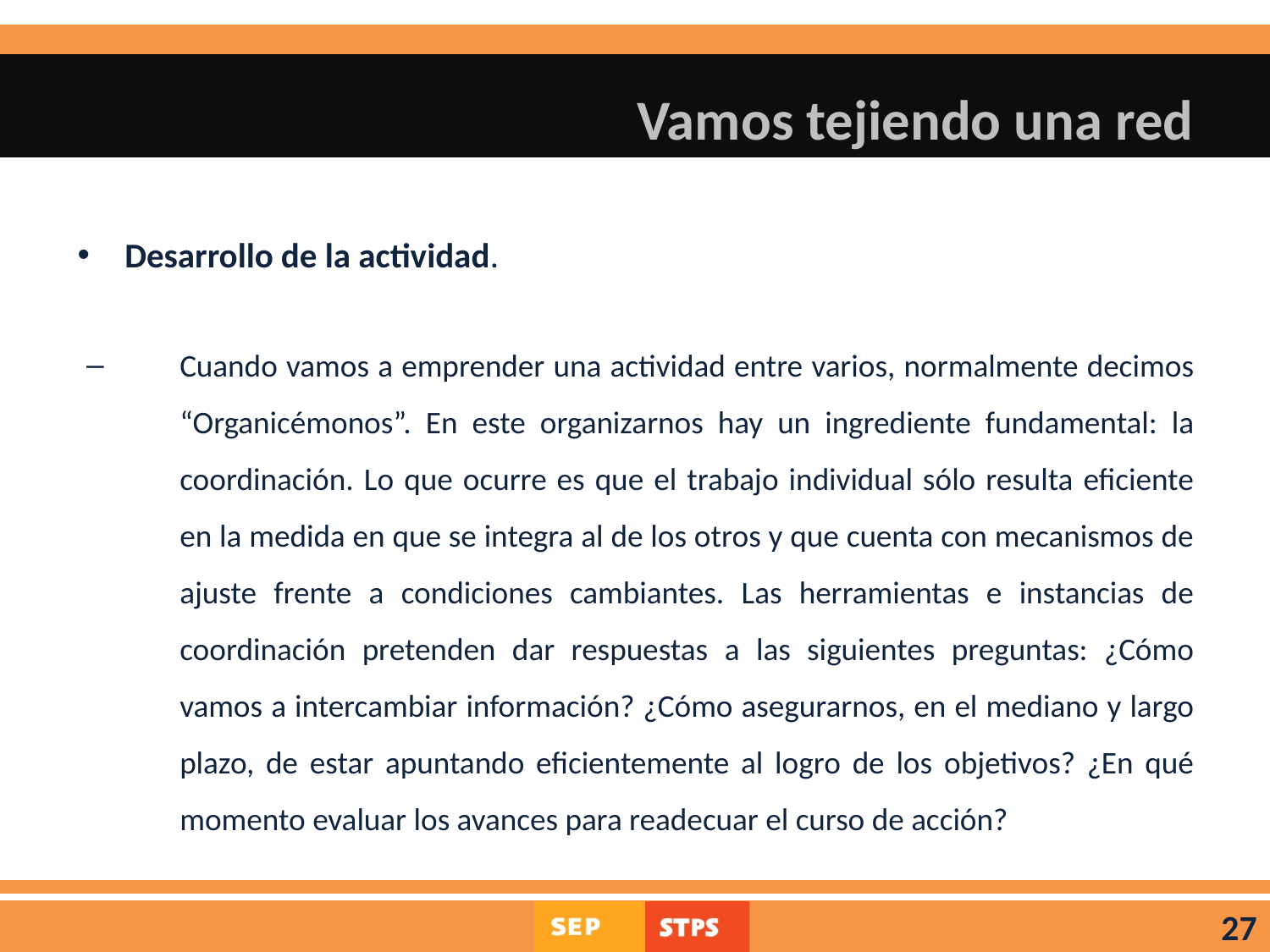

# Vamos tejiendo una red
Desarrollo de la actividad.

Cuando vamos a emprender una actividad entre varios, normalmente decimos “Organicémonos”. En este organizarnos hay un ingrediente fundamental: la coordinación. Lo que ocurre es que el trabajo individual sólo resulta eficiente en la medida en que se integra al de los otros y que cuenta con mecanismos de ajuste frente a condiciones cambiantes. Las herramientas e instancias de coordinación pretenden dar respuestas a las siguientes preguntas: ¿Cómo vamos a intercambiar información? ¿Cómo asegurarnos, en el mediano y largo plazo, de estar apuntando eficientemente al logro de los objetivos? ¿En qué momento evaluar los avances para readecuar el curso de acción?

27